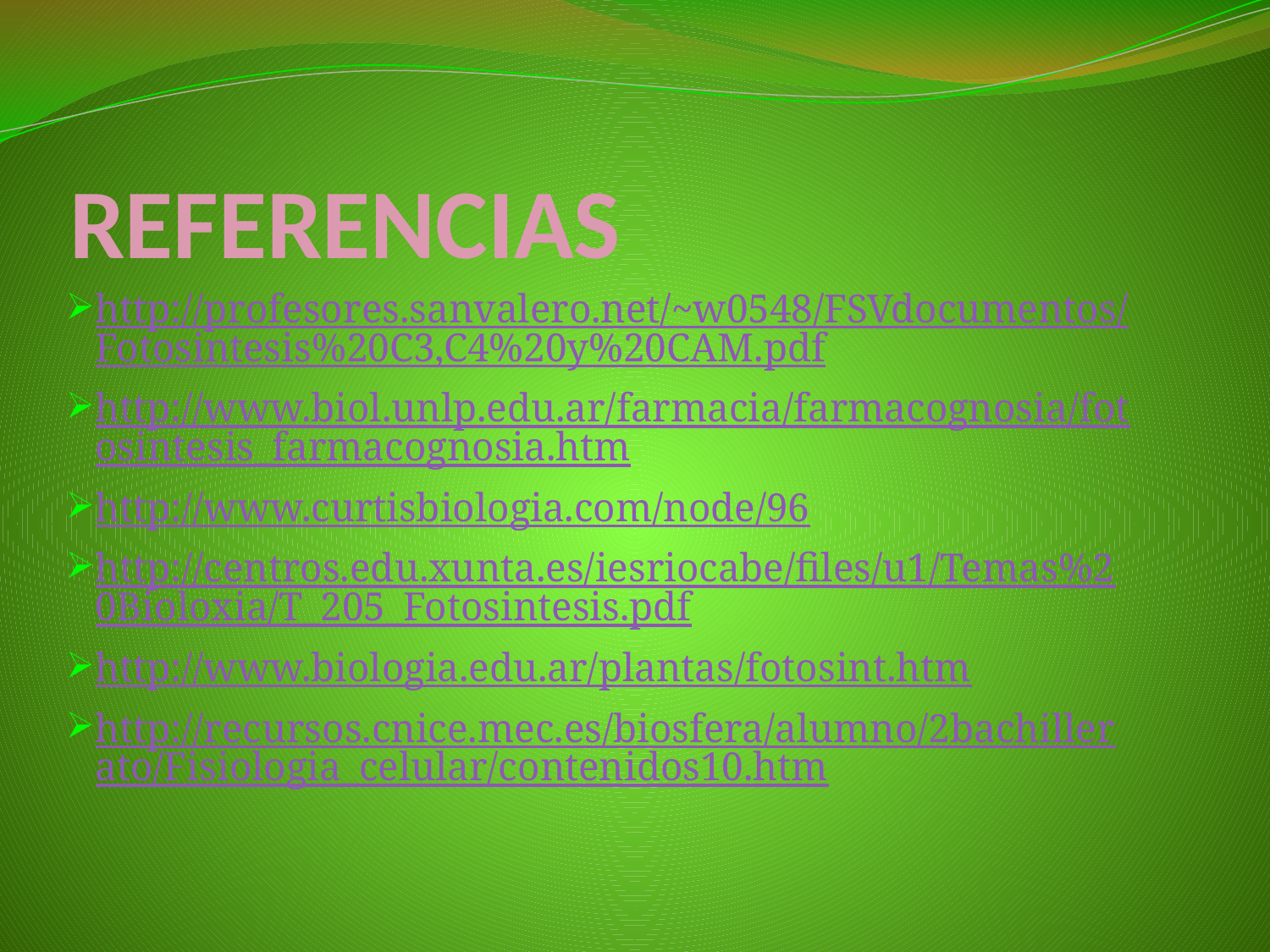

# REFERENCIAS
http://profesores.sanvalero.net/~w0548/FSVdocumentos/Fotosintesis%20C3,C4%20y%20CAM.pdf
http://www.biol.unlp.edu.ar/farmacia/farmacognosia/fotosintesis_farmacognosia.htm
http://www.curtisbiologia.com/node/96
http://centros.edu.xunta.es/iesriocabe/files/u1/Temas%20Bioloxia/T_205_Fotosintesis.pdf
http://www.biologia.edu.ar/plantas/fotosint.htm
http://recursos.cnice.mec.es/biosfera/alumno/2bachillerato/Fisiologia_celular/contenidos10.htm